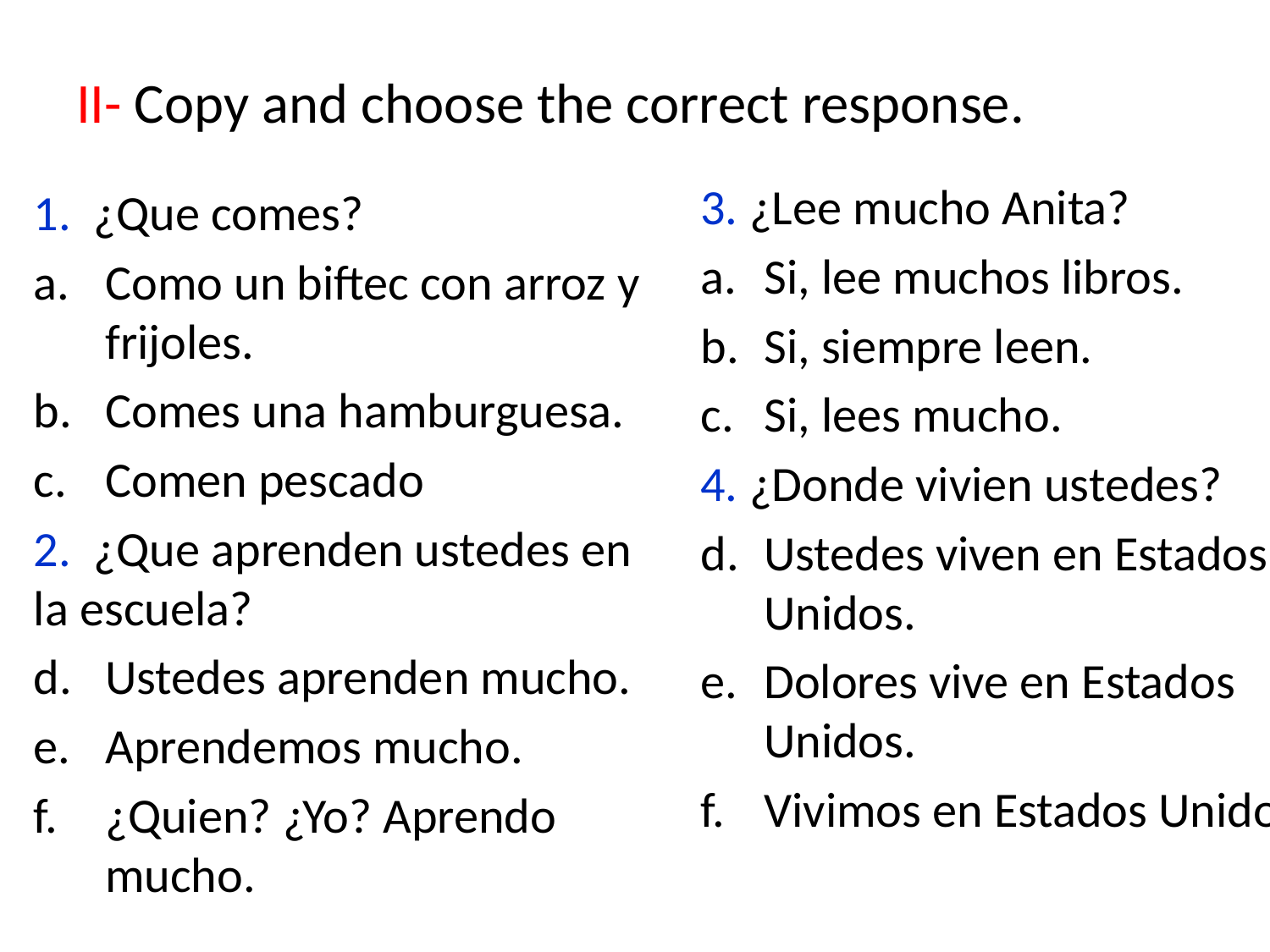

# II- Copy and choose the correct response.

1.  ¿Que comes?
Como un biftec con arroz y frijoles.
Comes una hamburguesa.
Comen pescado
2.  ¿Que aprenden ustedes en la escuela?
Ustedes aprenden mucho.
Aprendemos mucho.
¿Quien? ¿Yo? Aprendo mucho.
3. ¿Lee mucho Anita?
Si, lee muchos libros.
Si, siempre leen.
Si, lees mucho.
4. ¿Donde vivien ustedes?
Ustedes viven en Estados Unidos.
Dolores vive en Estados Unidos.
Vivimos en Estados Unidos